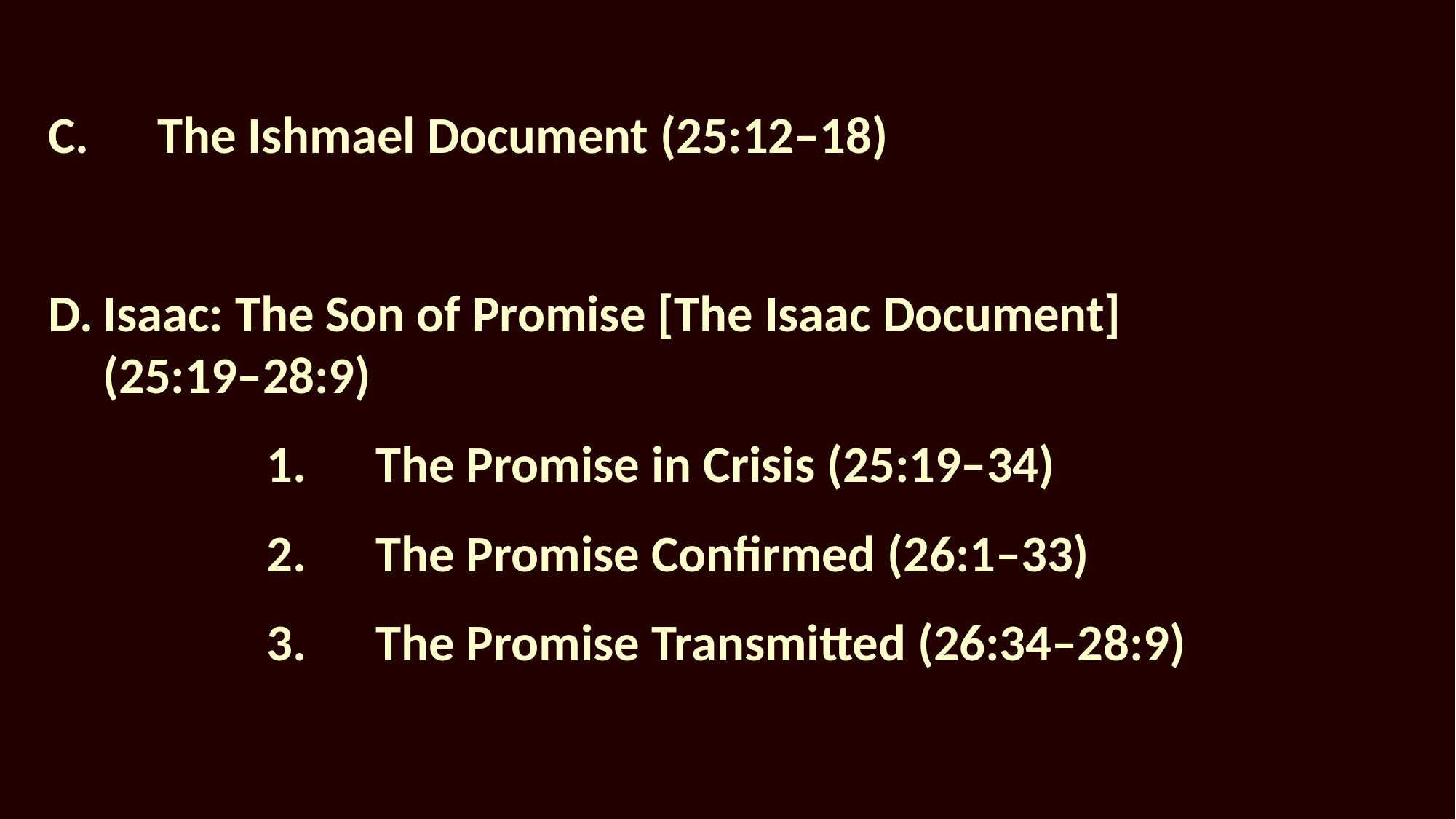

C.	The Ishmael Document (25:12–18)

D.	Isaac: The Son of Promise [The Isaac Document]           (25:19–28:9)
		1.	The Promise in Crisis (25:19–34)
		2.	The Promise Confirmed (26:1–33)
		3.	The Promise Transmitted (26:34–28:9)